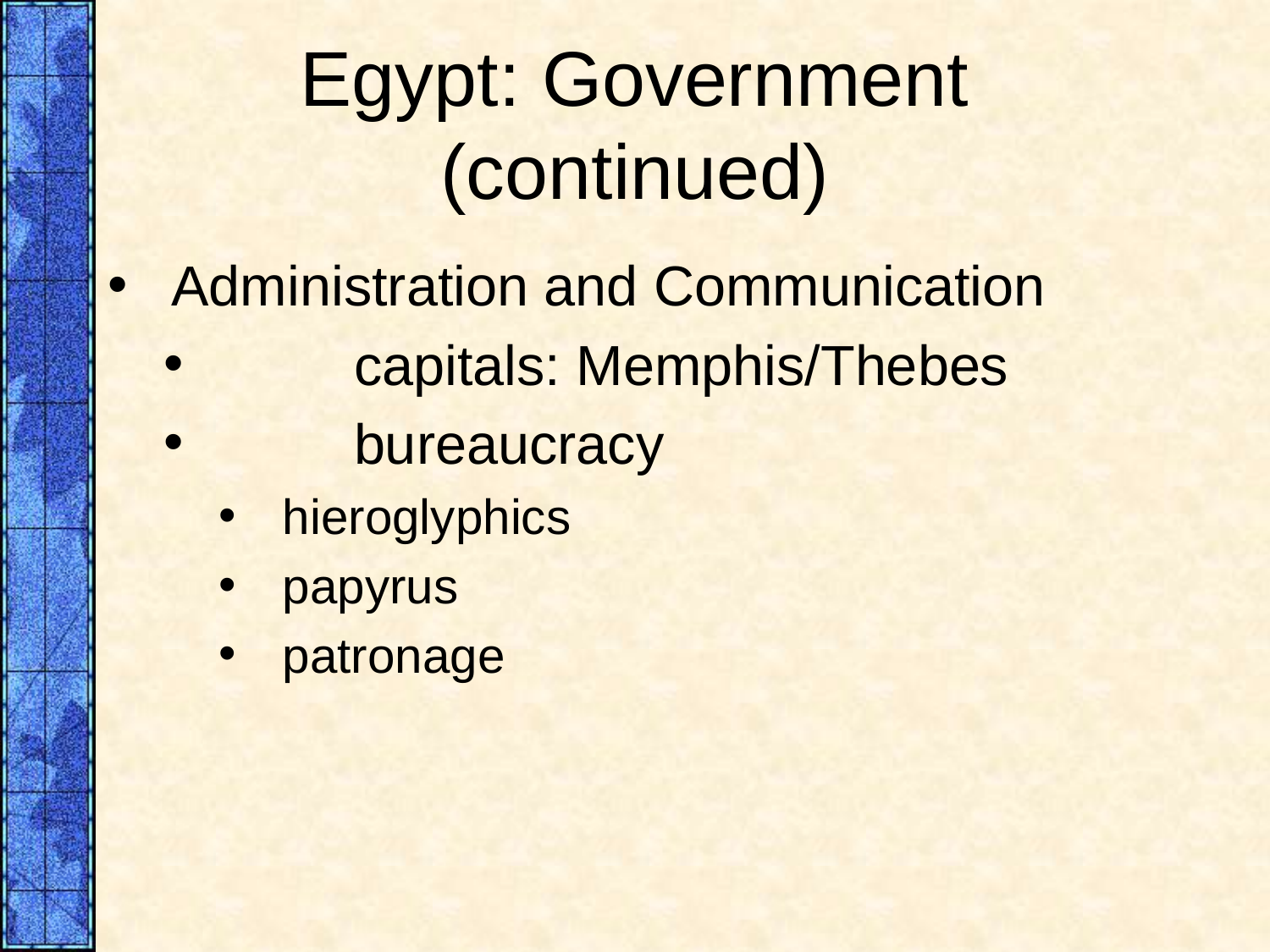

# Egypt: Government (continued)
Administration and Communication
	capitals: Memphis/Thebes
	bureaucracy
hieroglyphics
papyrus
patronage